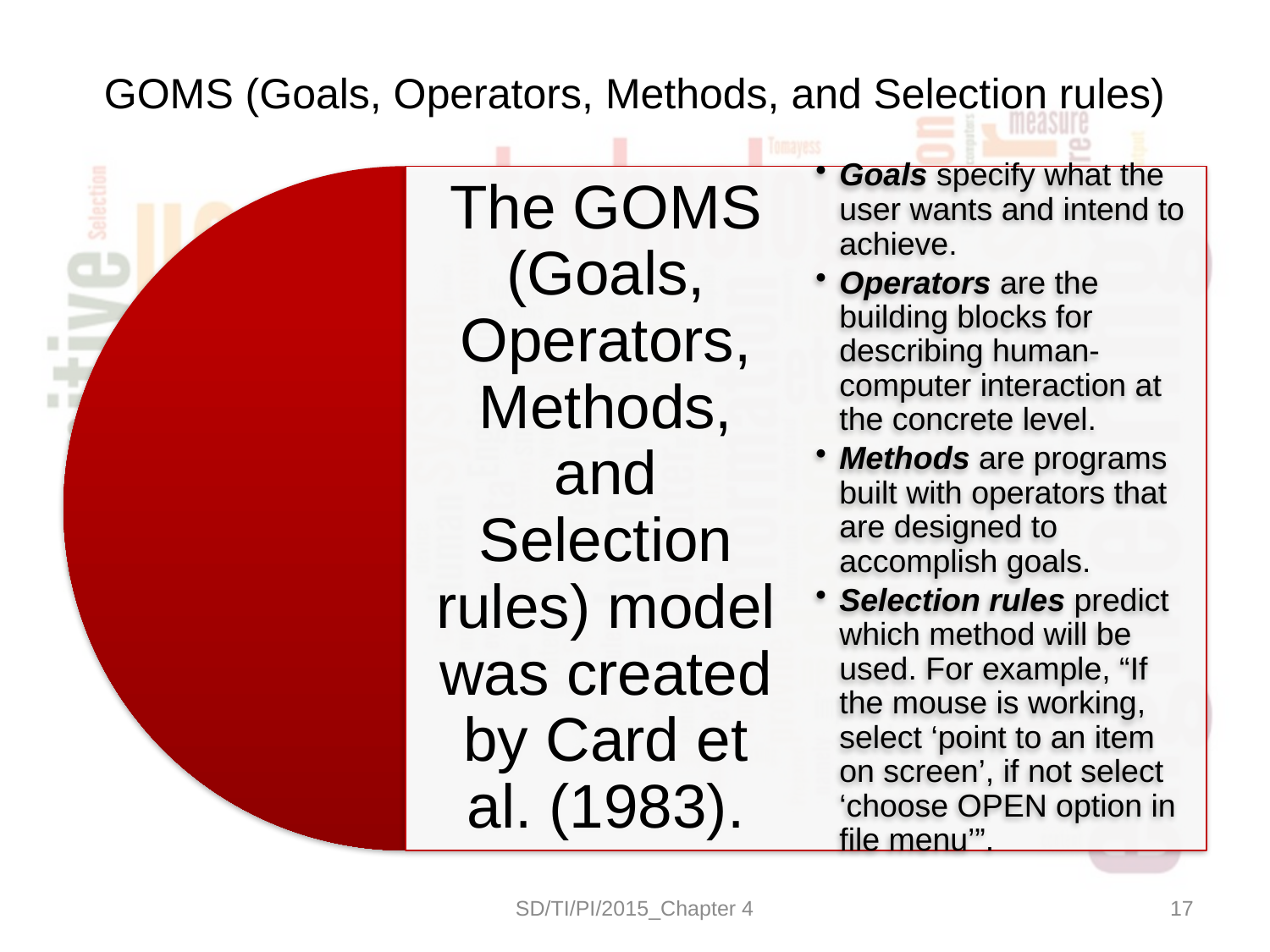

# GOMS (Goals, Operators, Methods, and Selection rules)
The GOMS (Goals, Operators, Methods, and Selection rules) model was created by Card et al. (1983).
Goals specify what the user wants and intend to achieve.
Operators are the building blocks for describing human-computer interaction at the concrete level.
Methods are programs built with operators that are designed to accomplish goals.
Selection rules predict which method will be used. For example, “If the mouse is working, select ‘point to an item on screen’, if not select ‘choose OPEN option in file menu’”.
SD/TI/PI/2015_Chapter 4
17